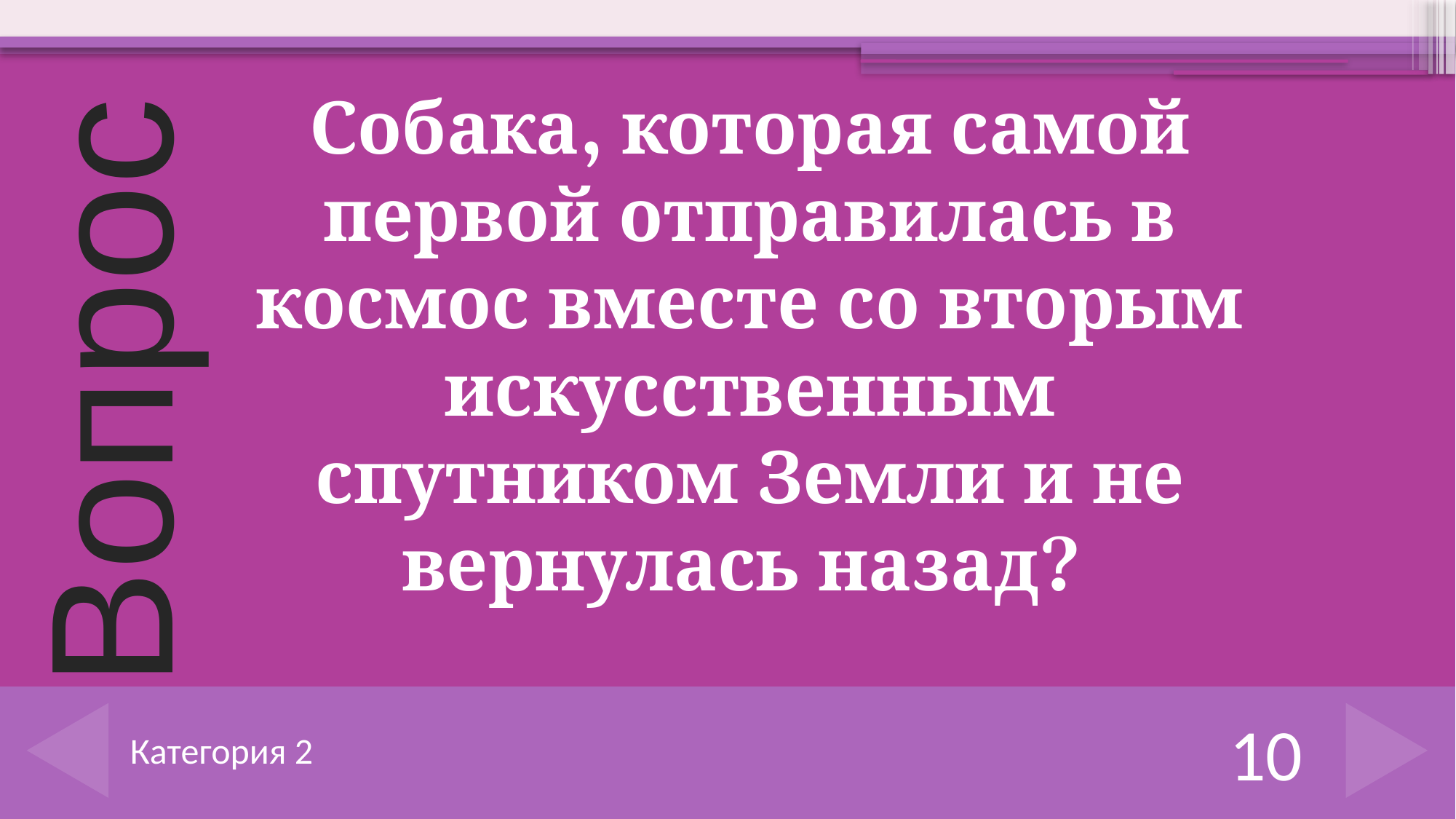

Собака, которая самой первой отправилась в космос вместе со вторым искусственным спутником Земли и не вернулась назад?
# Категория 2
10